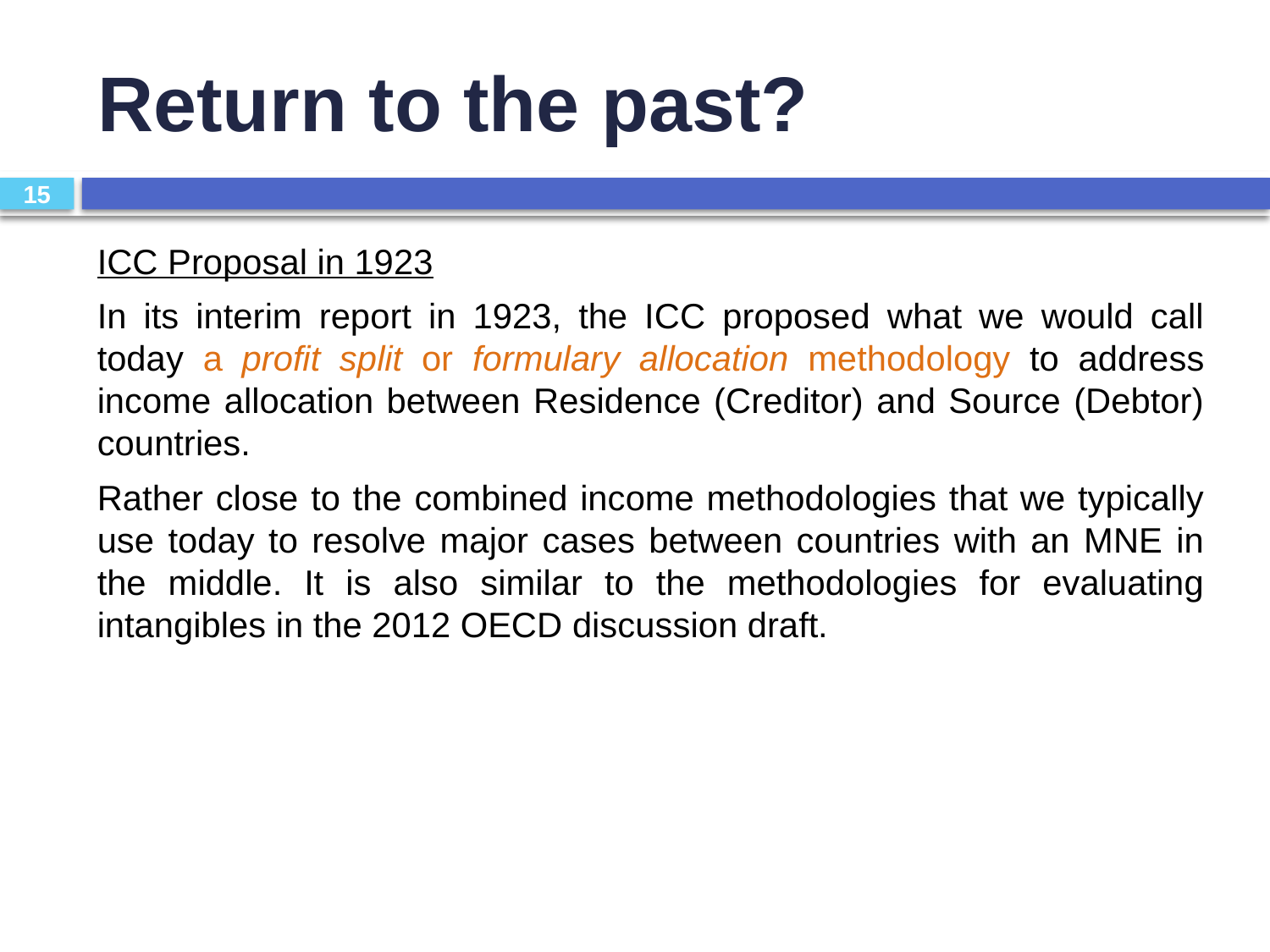

# Return to the past?
15
ICC Proposal in 1923
In its interim report in 1923, the ICC proposed what we would call today a profit split or formulary allocation methodology to address income allocation between Residence (Creditor) and Source (Debtor) countries.
Rather close to the combined income methodologies that we typically use today to resolve major cases between countries with an MNE in the middle. It is also similar to the methodologies for evaluating intangibles in the 2012 OECD discussion draft.